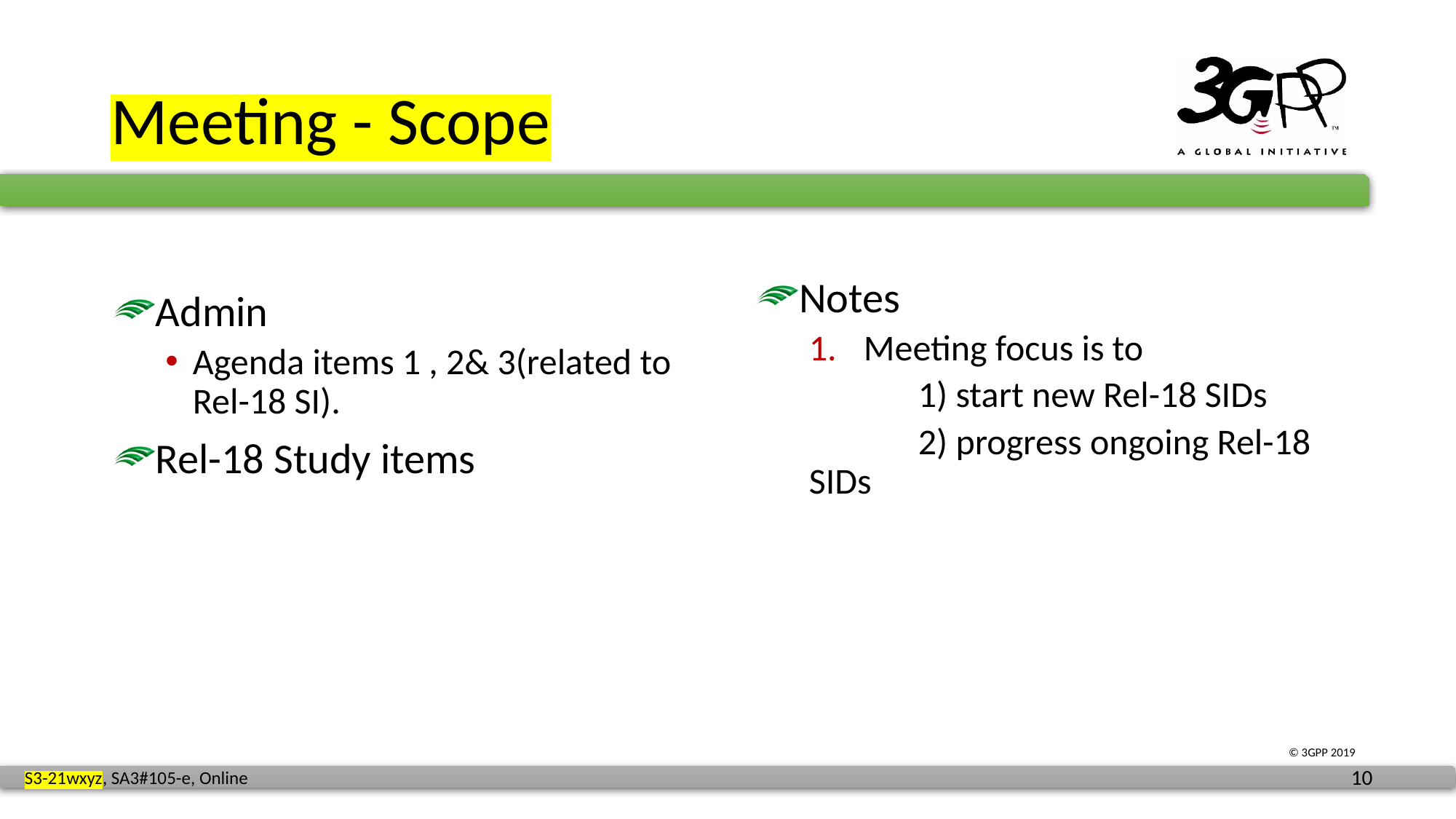

# Meeting - Scope

Notes
Meeting focus is to
	1) start new Rel-18 SIDs
	2) progress ongoing Rel-18 SIDs

Admin
Agenda items 1 , 2& 3(related to Rel-18 SI).
Rel-18 Study items